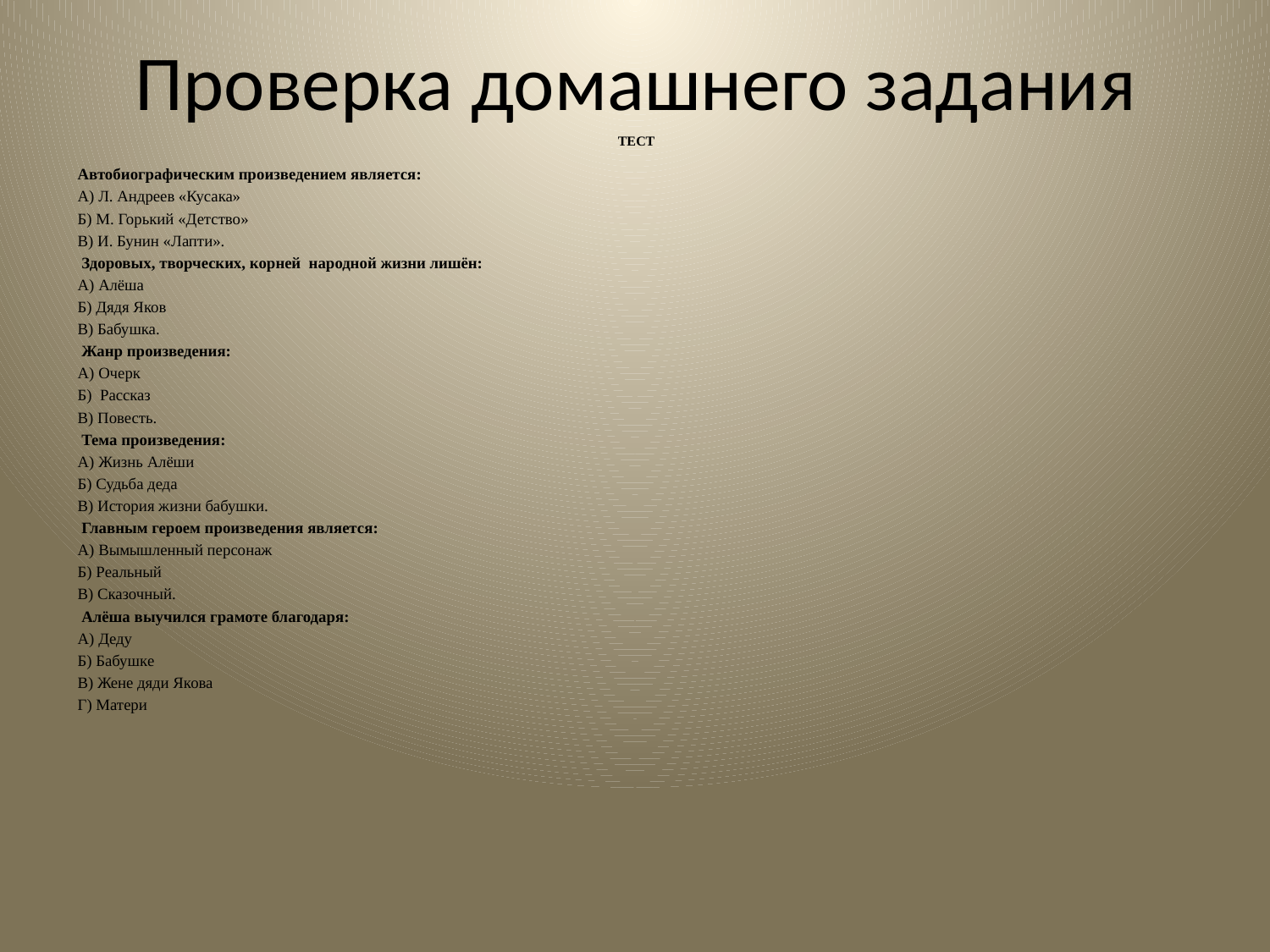

# Проверка домашнего задания
ТЕСТ

Автобиографическим произведением является:
А) Л. Андреев «Кусака»
Б) М. Горький «Детство»
В) И. Бунин «Лапти».
 Здоровых, творческих, корней  народной жизни лишён:
А) Алёша
Б) Дядя Яков
В) Бабушка.
 Жанр произведения:
А) Очерк
Б)  Рассказ
В) Повесть.
 Тема произведения:
А) Жизнь Алёши
Б) Судьба деда
В) История жизни бабушки.
 Главным героем произведения является:
А) Вымышленный персонаж
Б) Реальный
В) Сказочный.
 Алёша выучился грамоте благодаря:
А) Деду
Б) Бабушке
В) Жене дяди Якова
Г) Матери